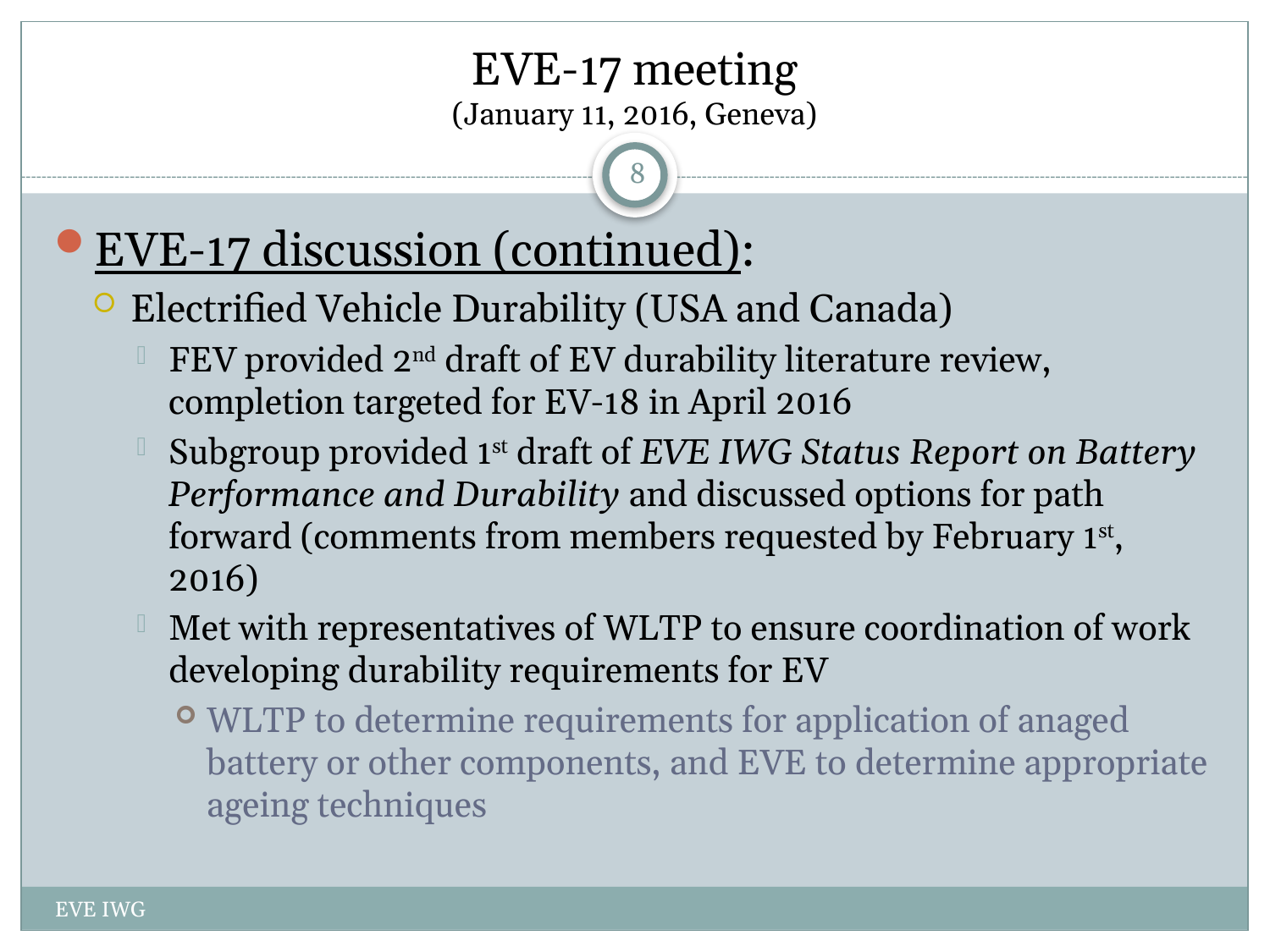

# EVE-17 meeting (January 11, 2016, Geneva)
8
EVE-17 discussion (continued):
Electrified Vehicle Durability (USA and Canada)
FEV provided 2nd draft of EV durability literature review, completion targeted for EV-18 in April 2016
Subgroup provided 1st draft of EVE IWG Status Report on Battery Performance and Durability and discussed options for path forward (comments from members requested by February 1st, 2016)
Met with representatives of WLTP to ensure coordination of work developing durability requirements for EV
WLTP to determine requirements for application of anaged battery or other components, and EVE to determine appropriate ageing techniques
EVE IWG